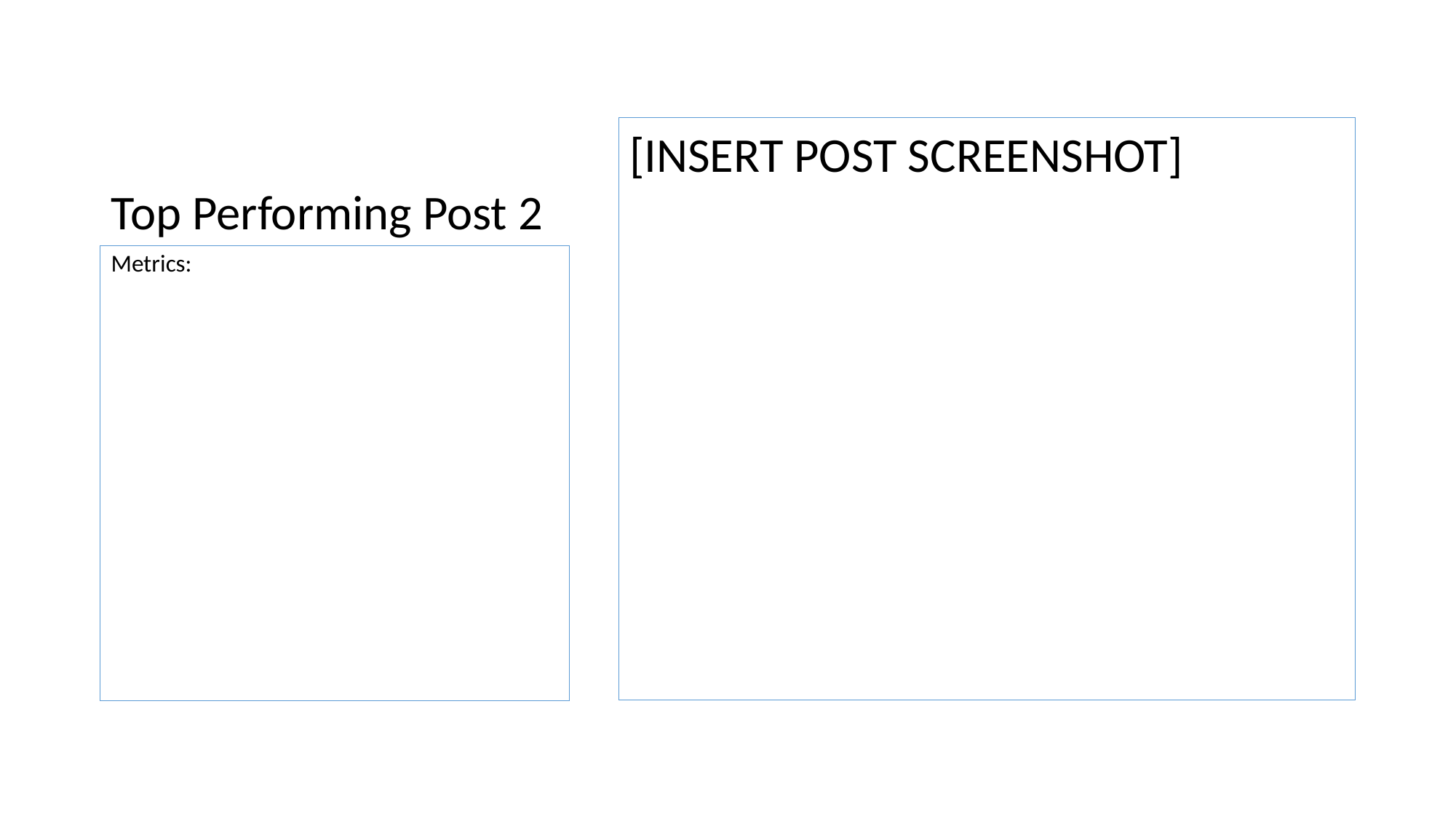

# Top Performing Post 2
[INSERT POST SCREENSHOT]
Metrics: